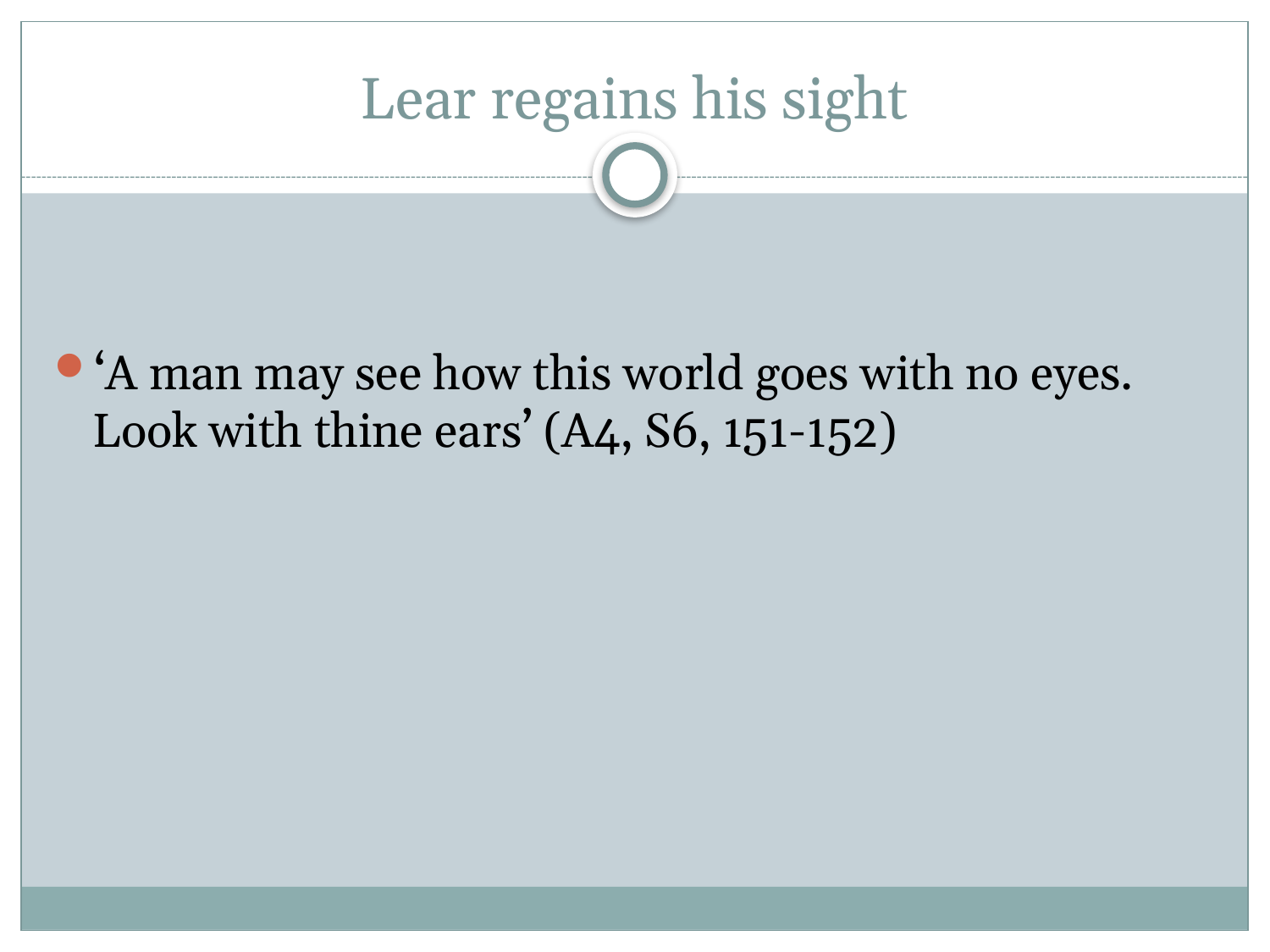

# Lear regains his sight
‘A man may see how this world goes with no eyes. Look with thine ears’ (A4, S6, 151-152)